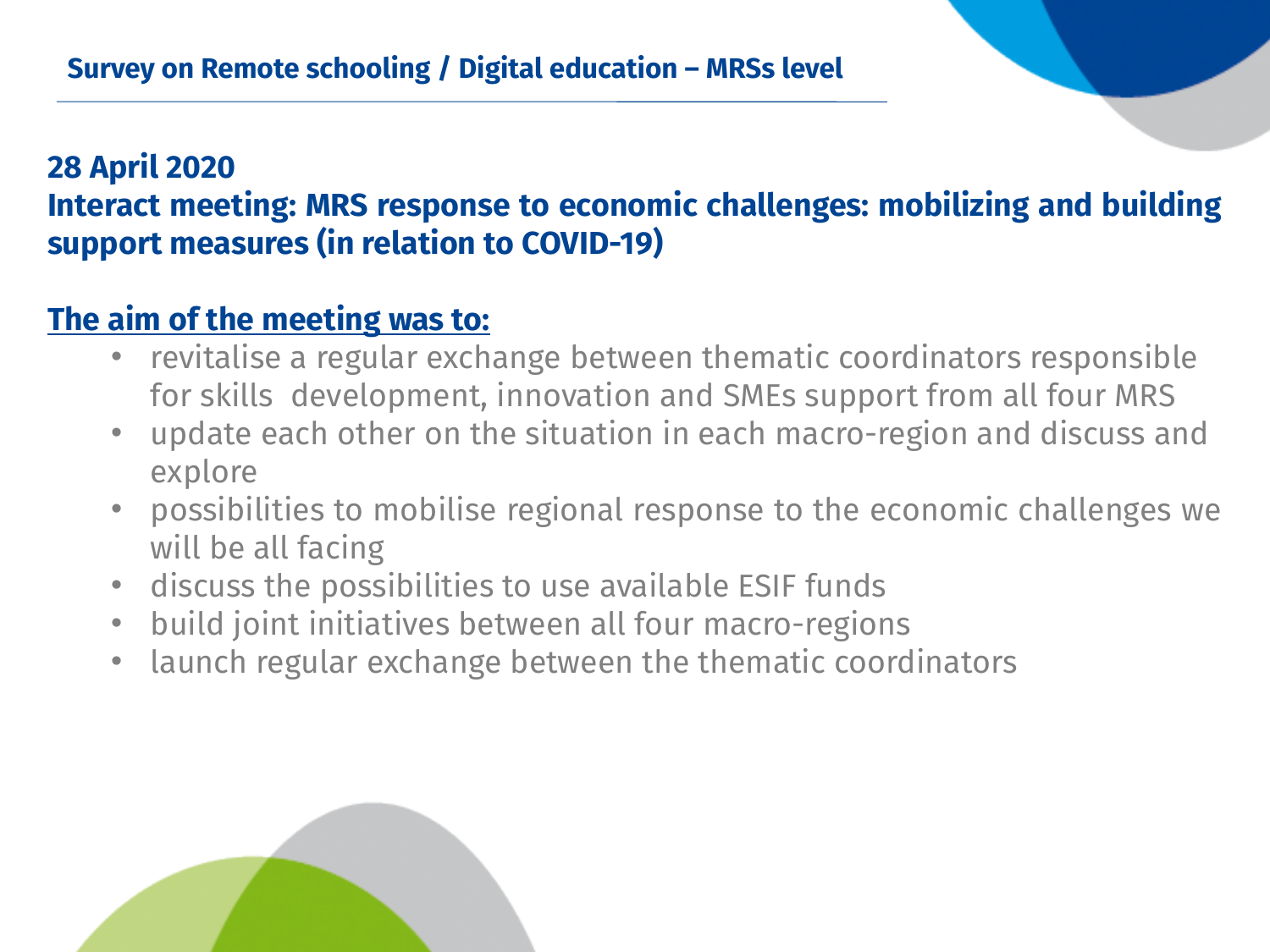

Survey on Remote schooling / Digital education – MRSs level
28 April 2020
Interact meeting: MRS response to economic challenges: mobilizing and building support measures (in relation to COVID-19)

The aim of the meeting was to:
revitalise a regular exchange between thematic coordinators responsible for skills  development, innovation and SMEs support from all four MRS
update each other on the situation in each macro-region and discuss and explore
possibilities to mobilise regional response to the economic challenges we will be all facing
discuss the possibilities to use available ESIF funds
build joint initiatives between all four macro-regions
launch regular exchange between the thematic coordinators